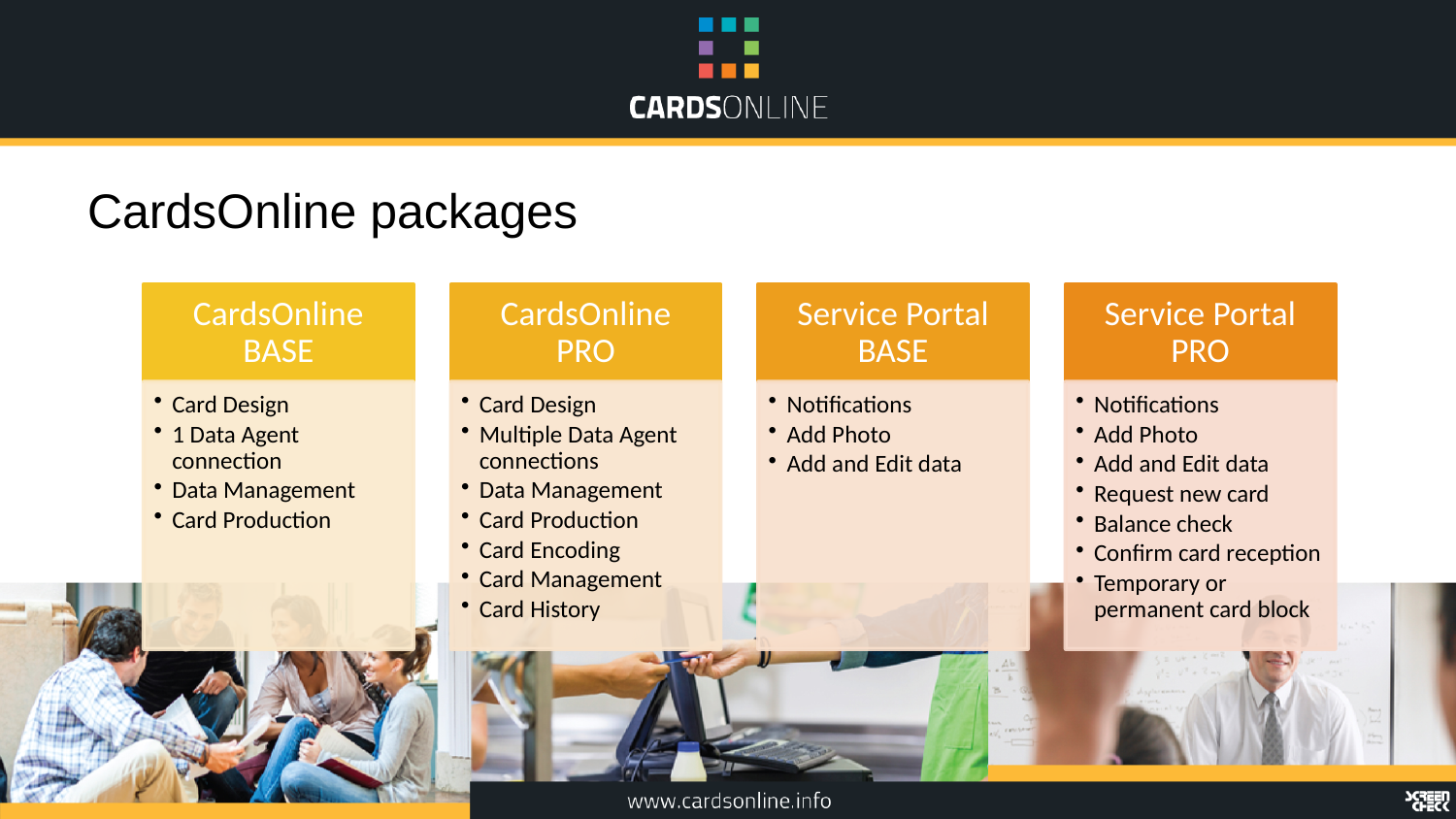

# CardsOnline packages
CardsOnline BASE
Card Design
1 Data Agent connection
Data Management
Card Production
CardsOnline PRO
Card Design
Multiple Data Agent connections
Data Management
Card Production
Card Encoding
Card Management
Card History
Service Portal BASE
Notifications
Add Photo
Add and Edit data
Service Portal PRO
Notifications
Add Photo
Add and Edit data
Request new card
Balance check
Confirm card reception
Temporary or permanent card block